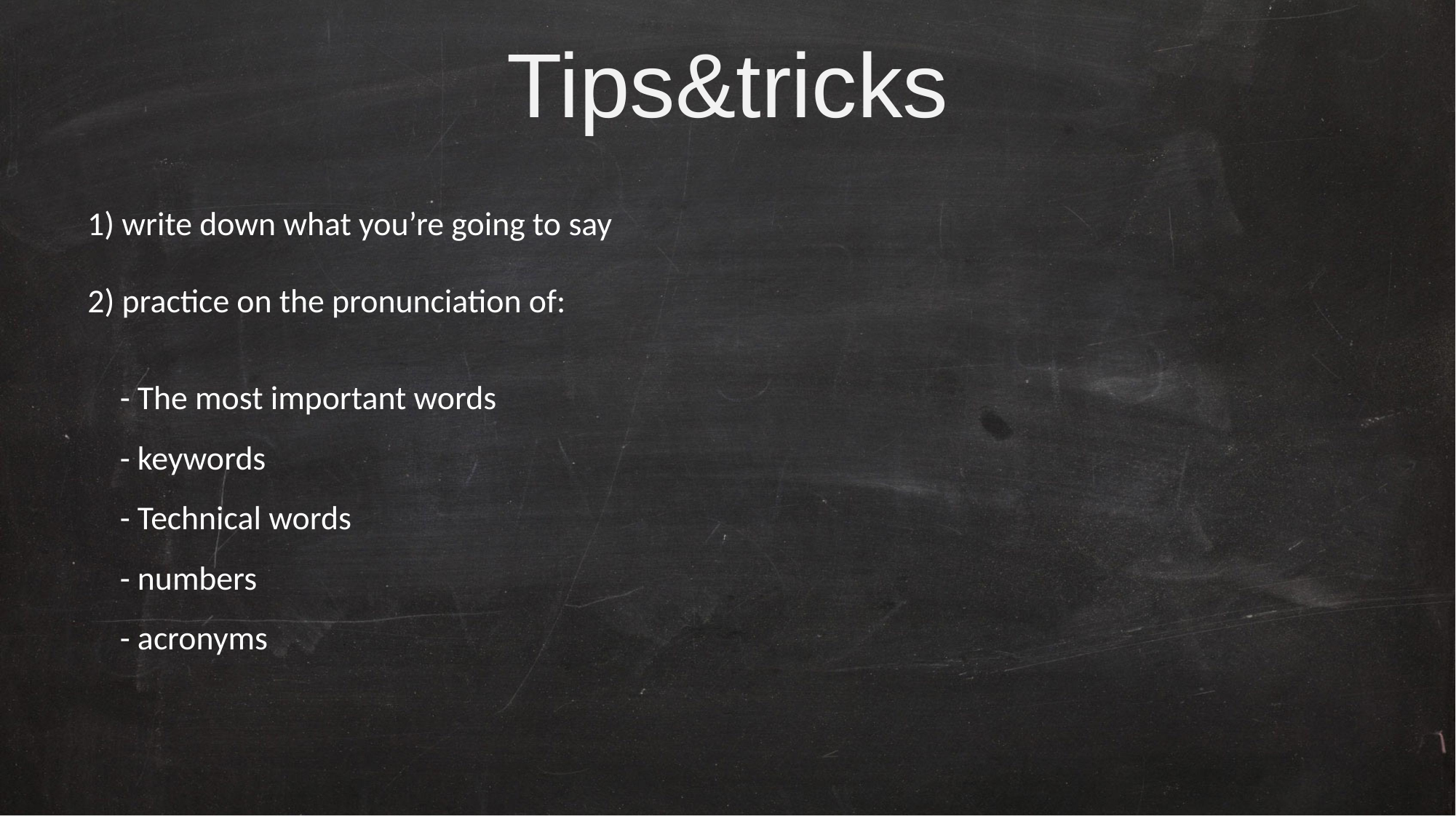

# Tips&tricks
1) write down what you’re going to say
2) practice on the pronunciation of:
- The most important words
- keywords
- Technical words
- numbers
- acronyms